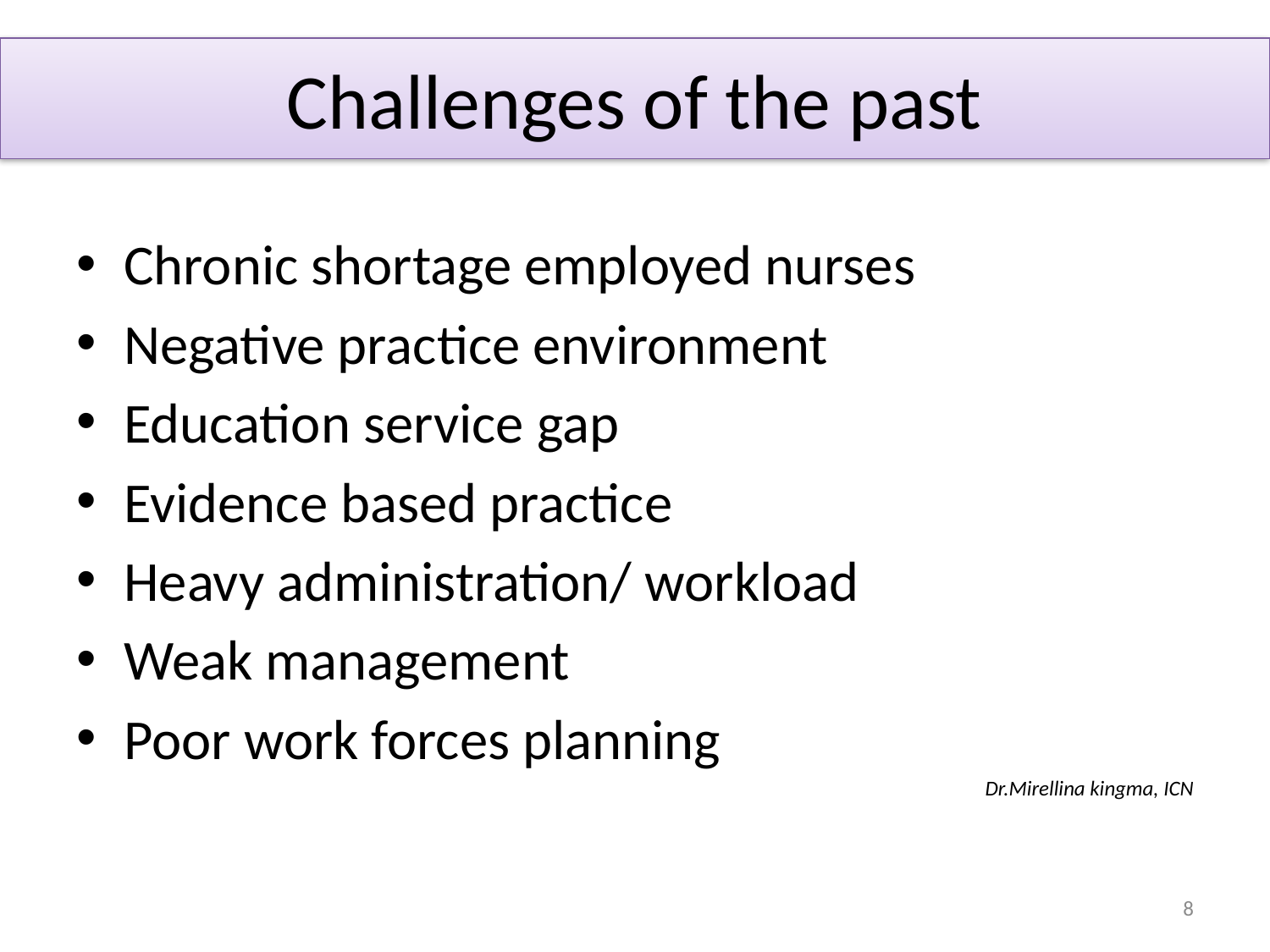

# Challenges of the past
Chronic shortage employed nurses
Negative practice environment
Education service gap
Evidence based practice
Heavy administration/ workload
Weak management
Poor work forces planning
Dr.Mirellina kingma, ICN
8